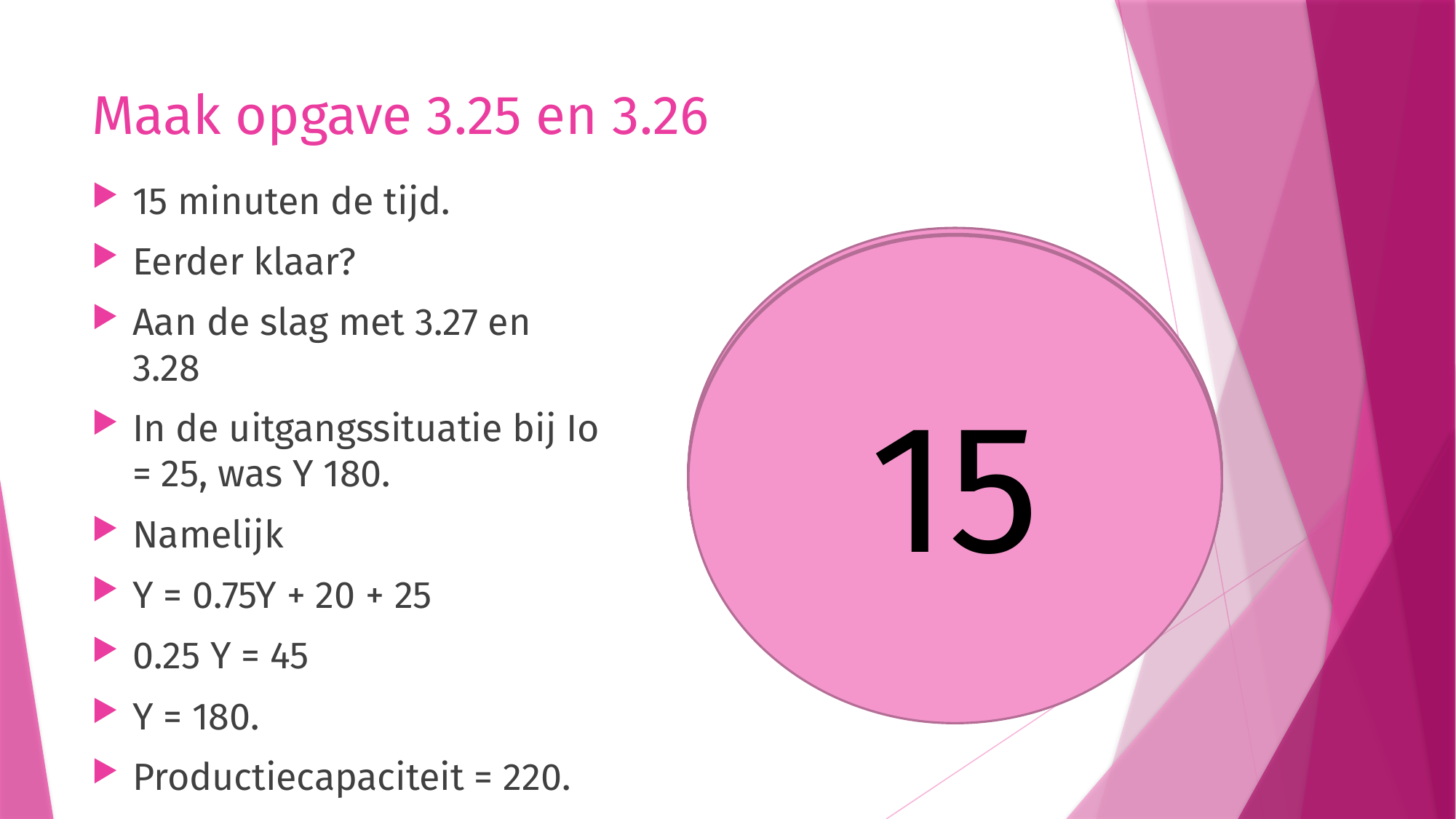

# Maak opgave 3.25 en 3.26
15 minuten de tijd.
Eerder klaar?
Aan de slag met 3.27 en 3.28
In de uitgangssituatie bij Io = 25, was Y 180.
Namelijk
Y = 0.75Y + 20 + 25
0.25 Y = 45
Y = 180.
Productiecapaciteit = 220.
13
11
10
12
9
8
14
5
6
7
4
3
1
2
15